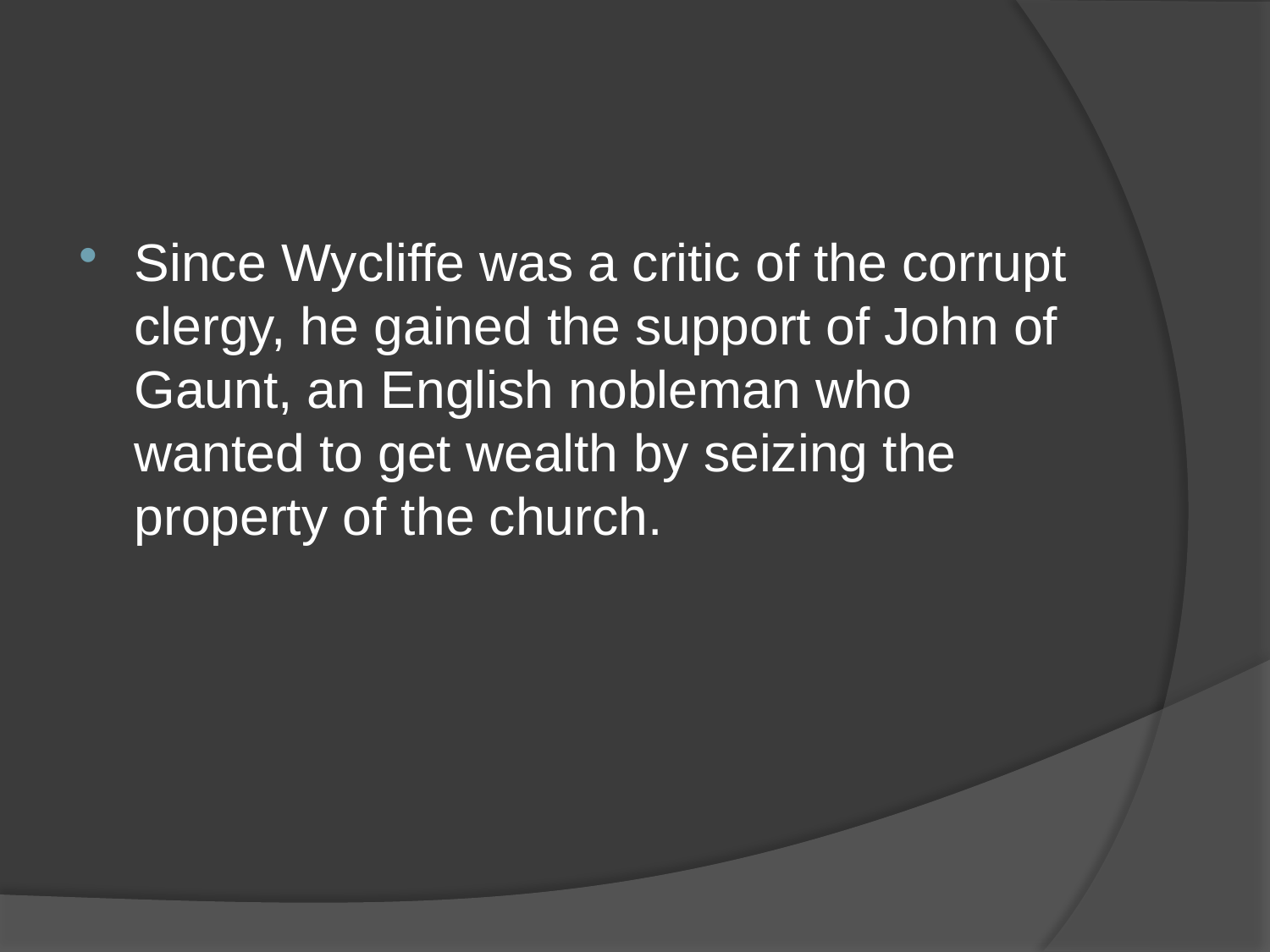

#
Since Wycliffe was a critic of the corrupt clergy, he gained the support of John of Gaunt, an English nobleman who wanted to get wealth by seizing the property of the church.